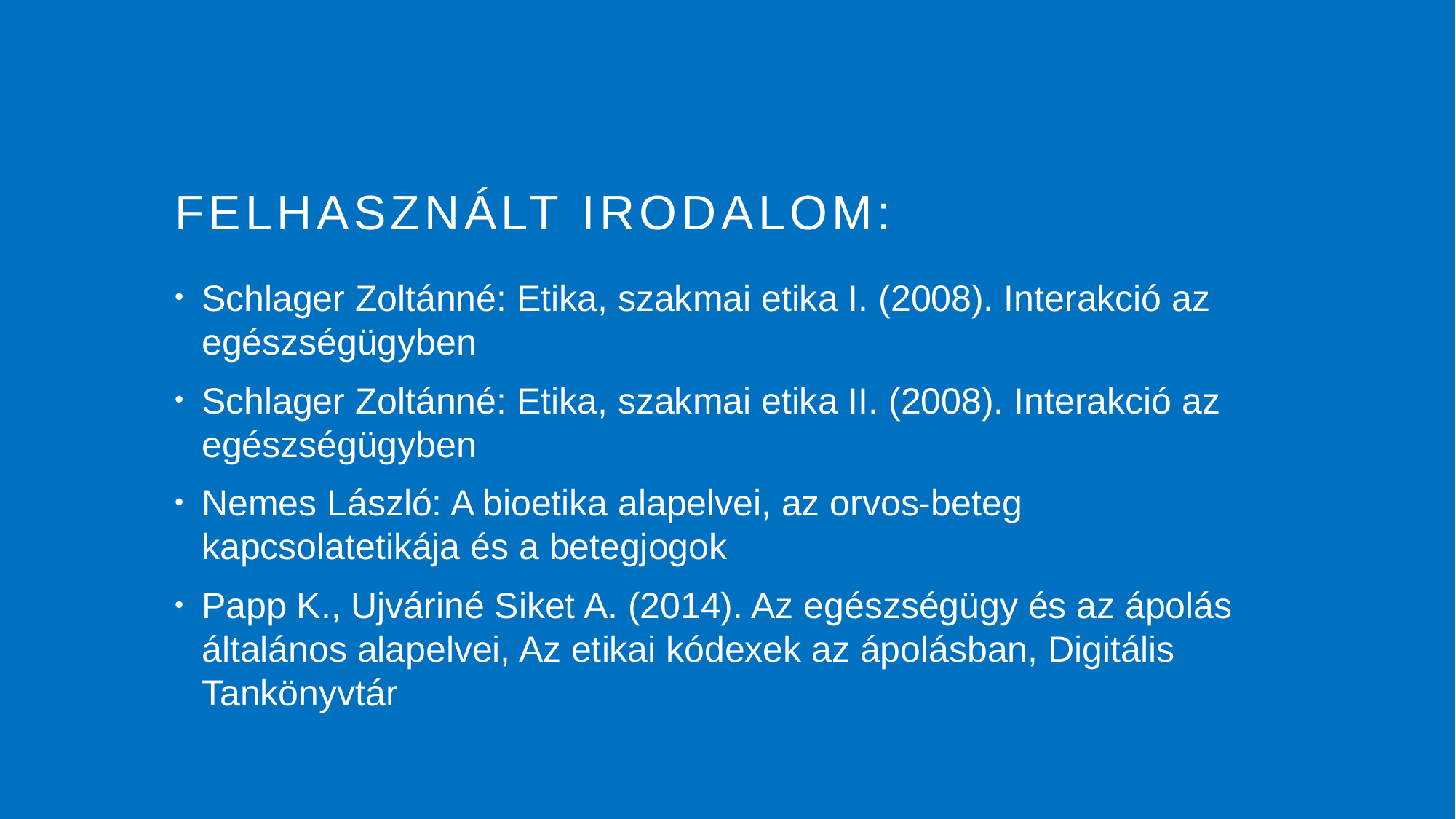

# Felhasznált irodalom:
Schlager Zoltánné: Etika, szakmai etika I. (2008). Interakció az egészségügyben
Schlager Zoltánné: Etika, szakmai etika II. (2008). Interakció az egészségügyben
Nemes László: A bioetika alapelvei, az orvos-beteg kapcsolatetikája és a betegjogok
Papp K., Ujváriné Siket A. (2014). Az egészségügy és az ápolás általános alapelvei, Az etikai kódexek az ápolásban, Digitális Tankönyvtár